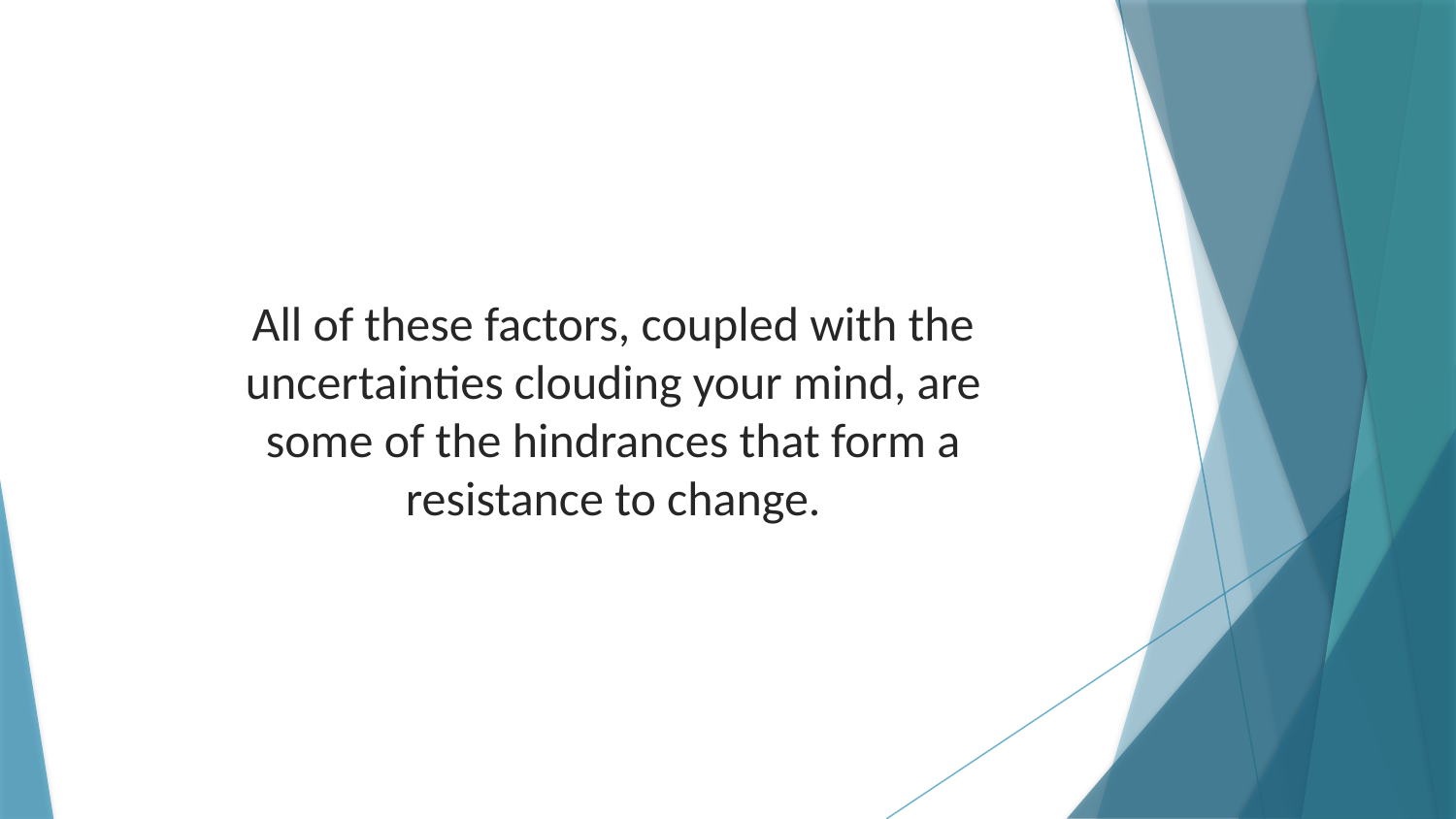

All of these factors, coupled with the uncertainties clouding your mind, are some of the hindrances that form a resistance to change.